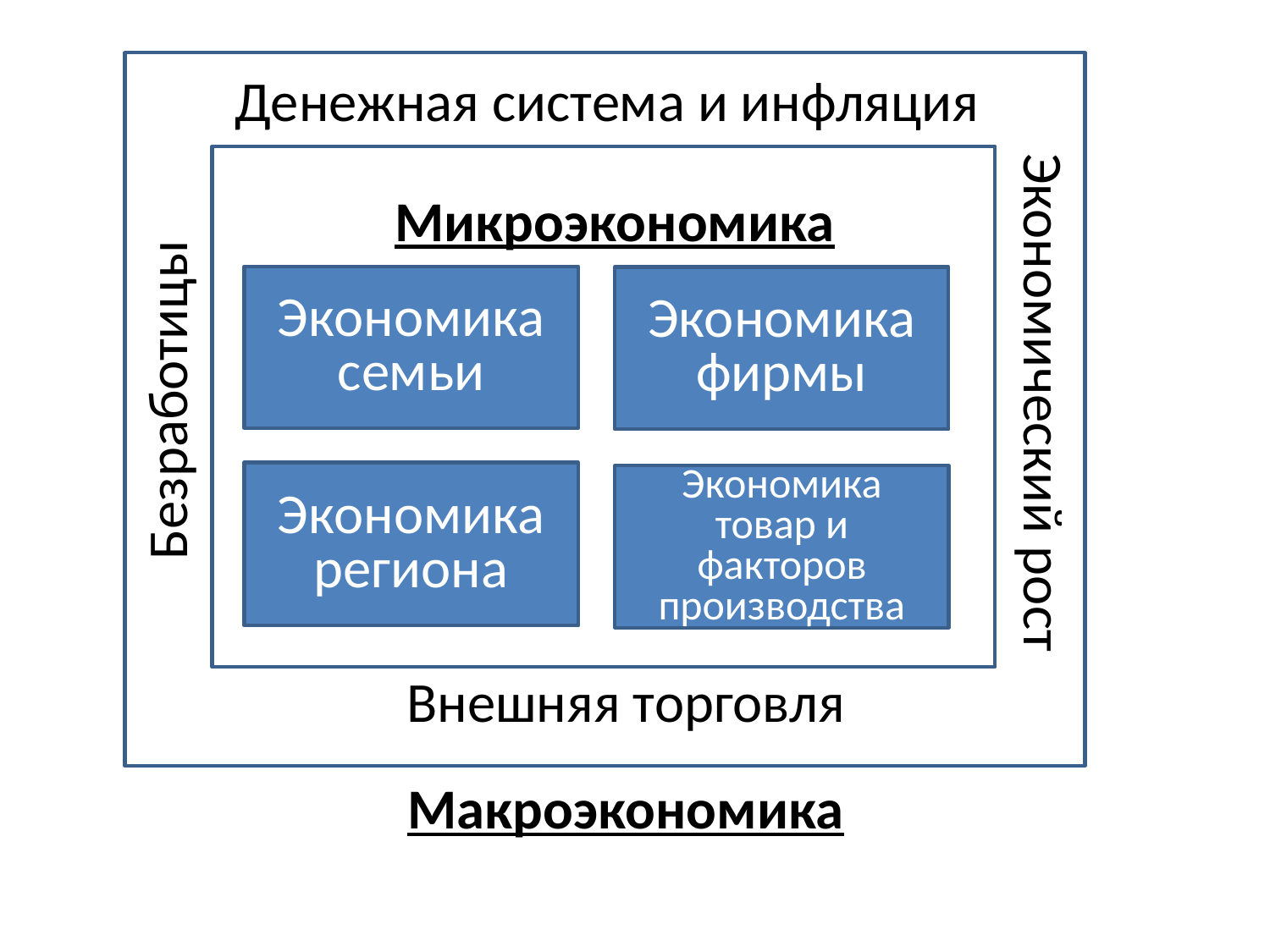

Денежная система и инфляция

Микроэкономика
Экономика семьи
Экономика фирмы
Безработицы
Экономический рост
Экономика региона
Экономика товар и факторов производства
Внешняя торговля
Макроэкономика